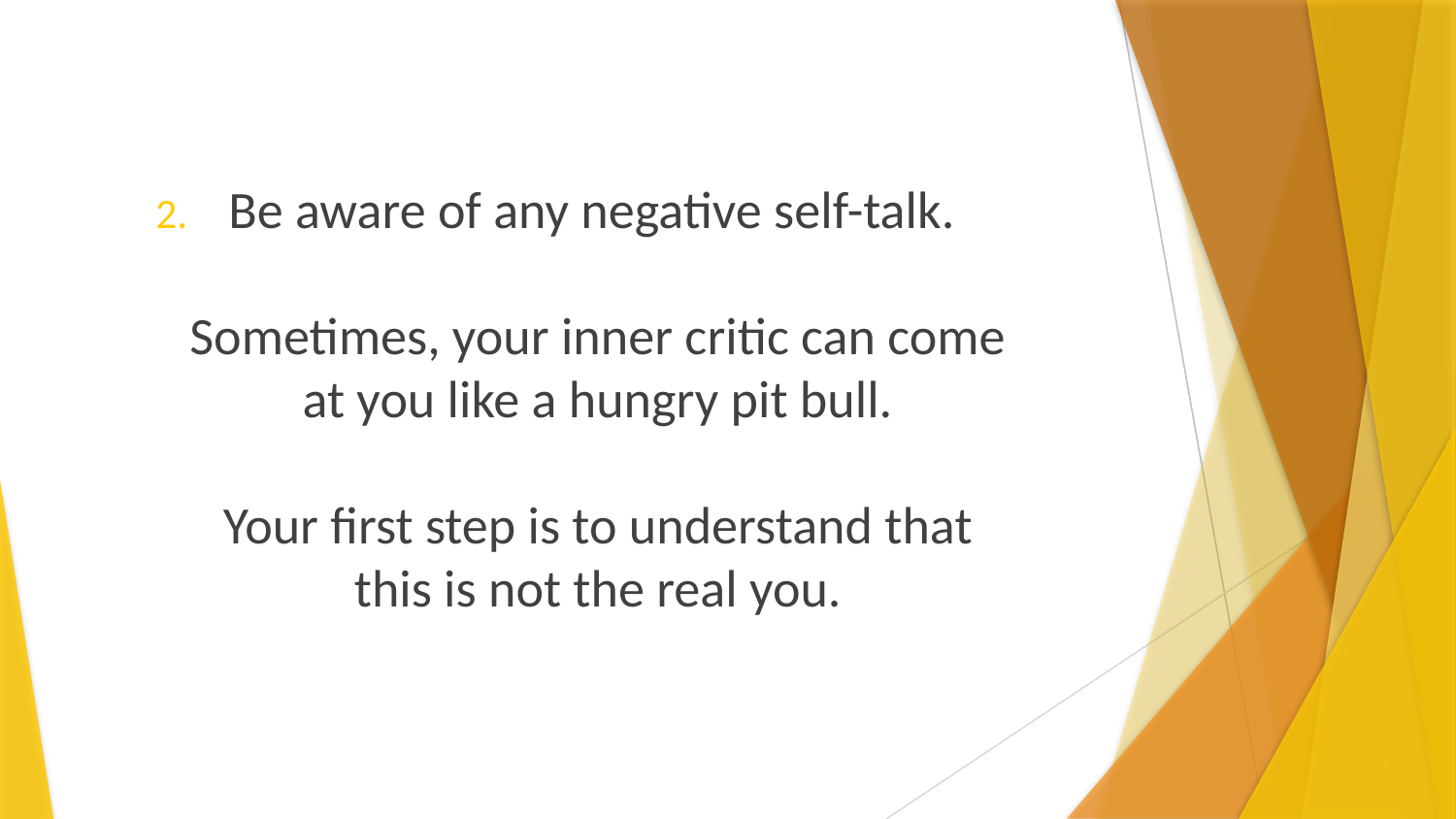

Be aware of any negative self-talk.
Sometimes, your inner critic can come
at you like a hungry pit bull.
Your first step is to understand that
this is not the real you.